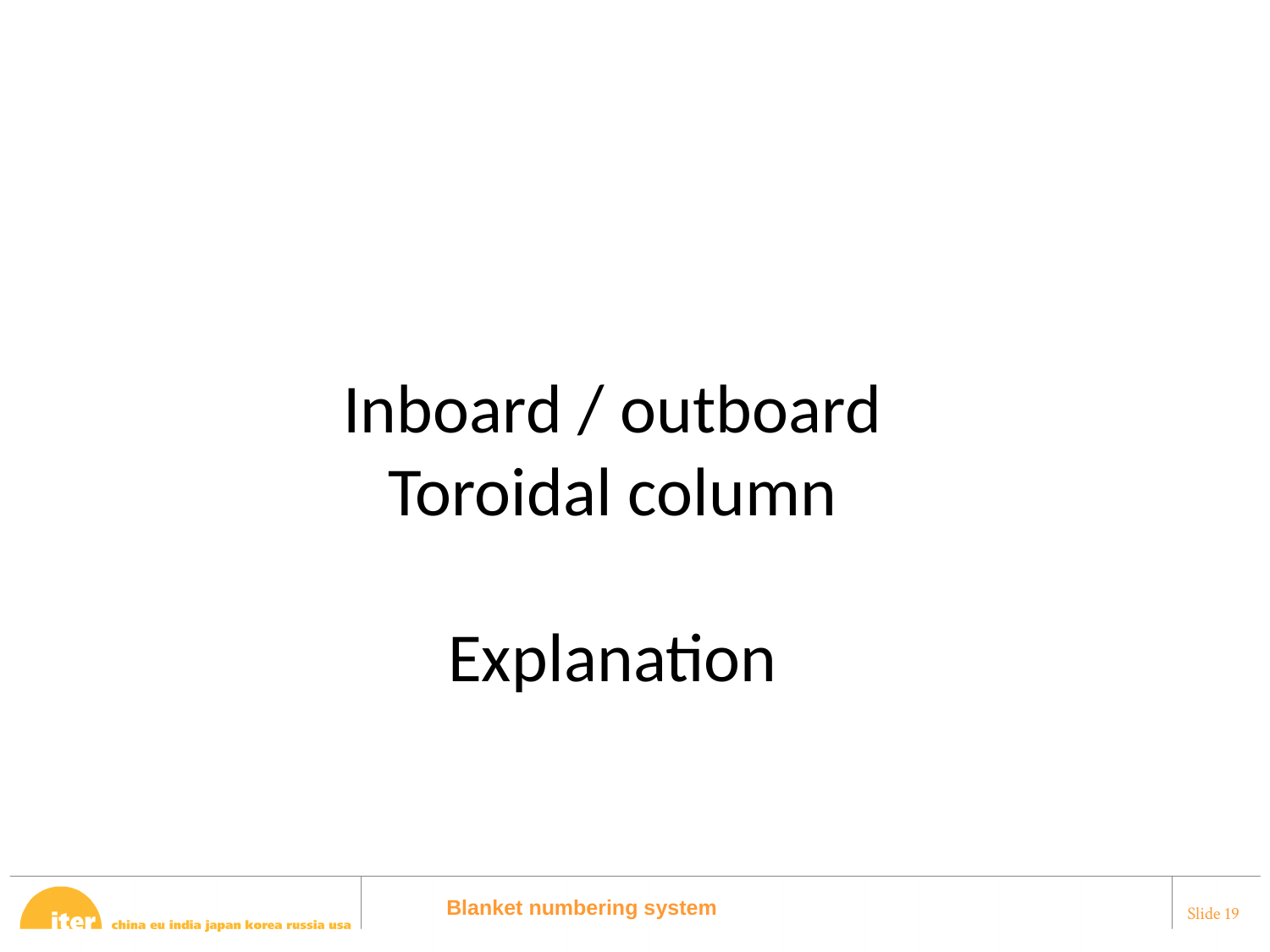

# Inboard / outboard Toroidal column Explanation